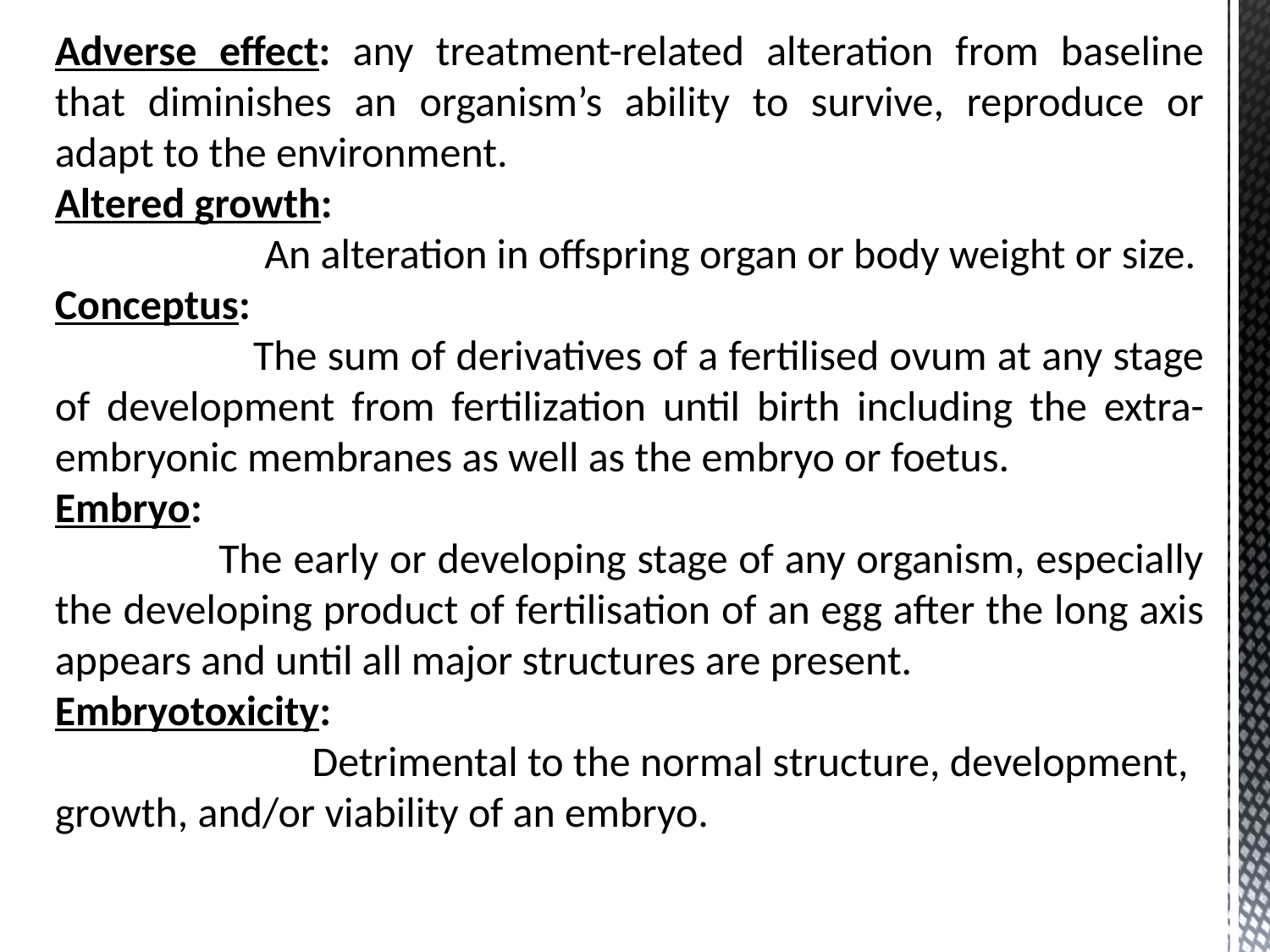

Adverse effect: any treatment-related alteration from baseline that diminishes an organism’s ability to survive, reproduce or adapt to the environment.
Altered growth:
                      An alteration in offspring organ or body weight or size.
Conceptus:
                   The sum of derivatives of a fertilised ovum at any stage of development from fertilization until birth including the extra-embryonic membranes as well as the embryo or foetus.
Embryo:
               The early or developing stage of any organism, especially the developing product of fertilisation of an egg after the long axis appears and until all major structures are present.
Embryotoxicity:
                           Detrimental to the normal structure, development, growth, and/or viability of an embryo.